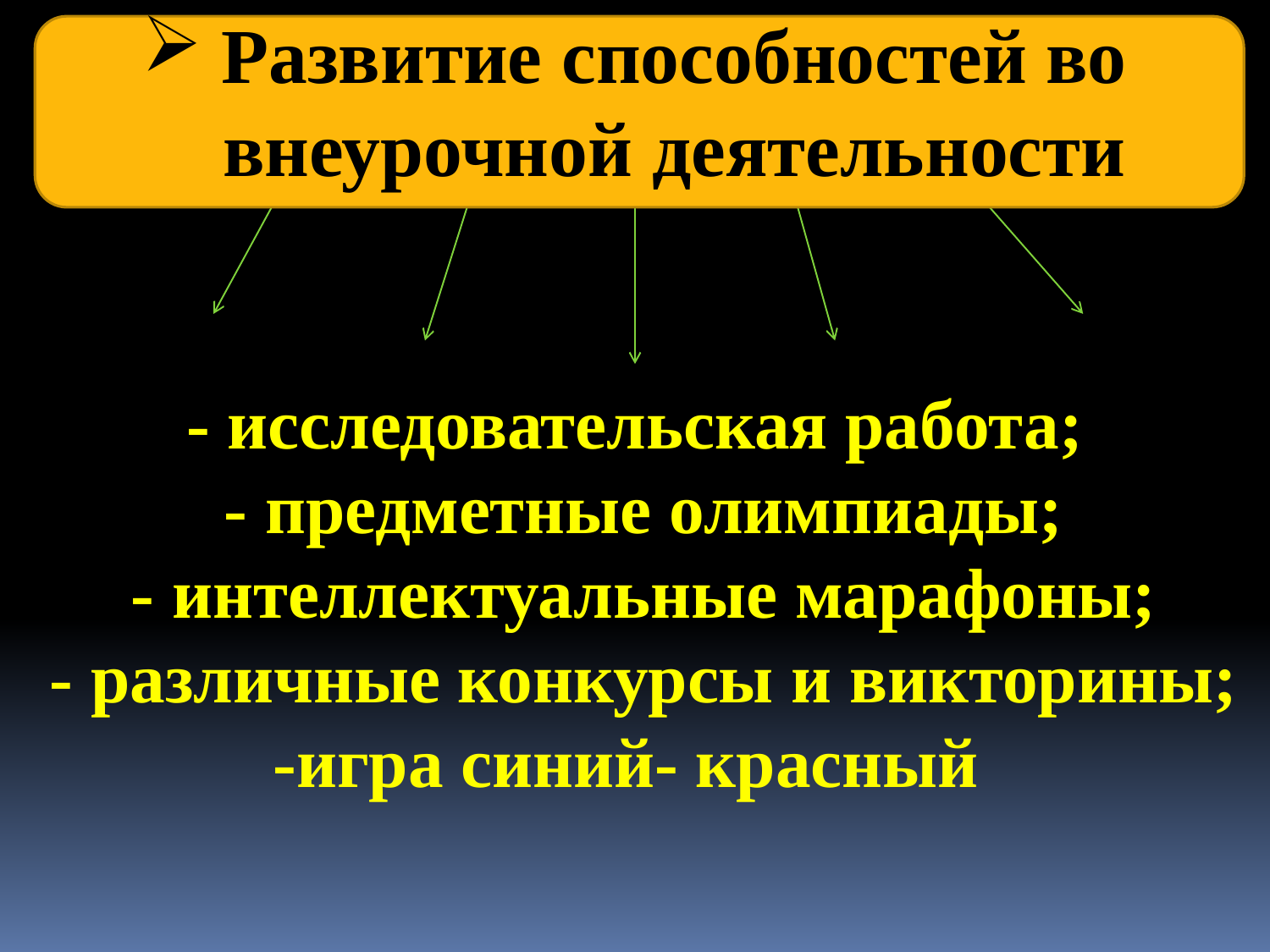

Развитие способностей во внеурочной деятельности

- исследовательская работа;
 - предметные олимпиады;
 - интеллектуальные марафоны;
 - различные конкурсы и викторины;
-игра синий- красный